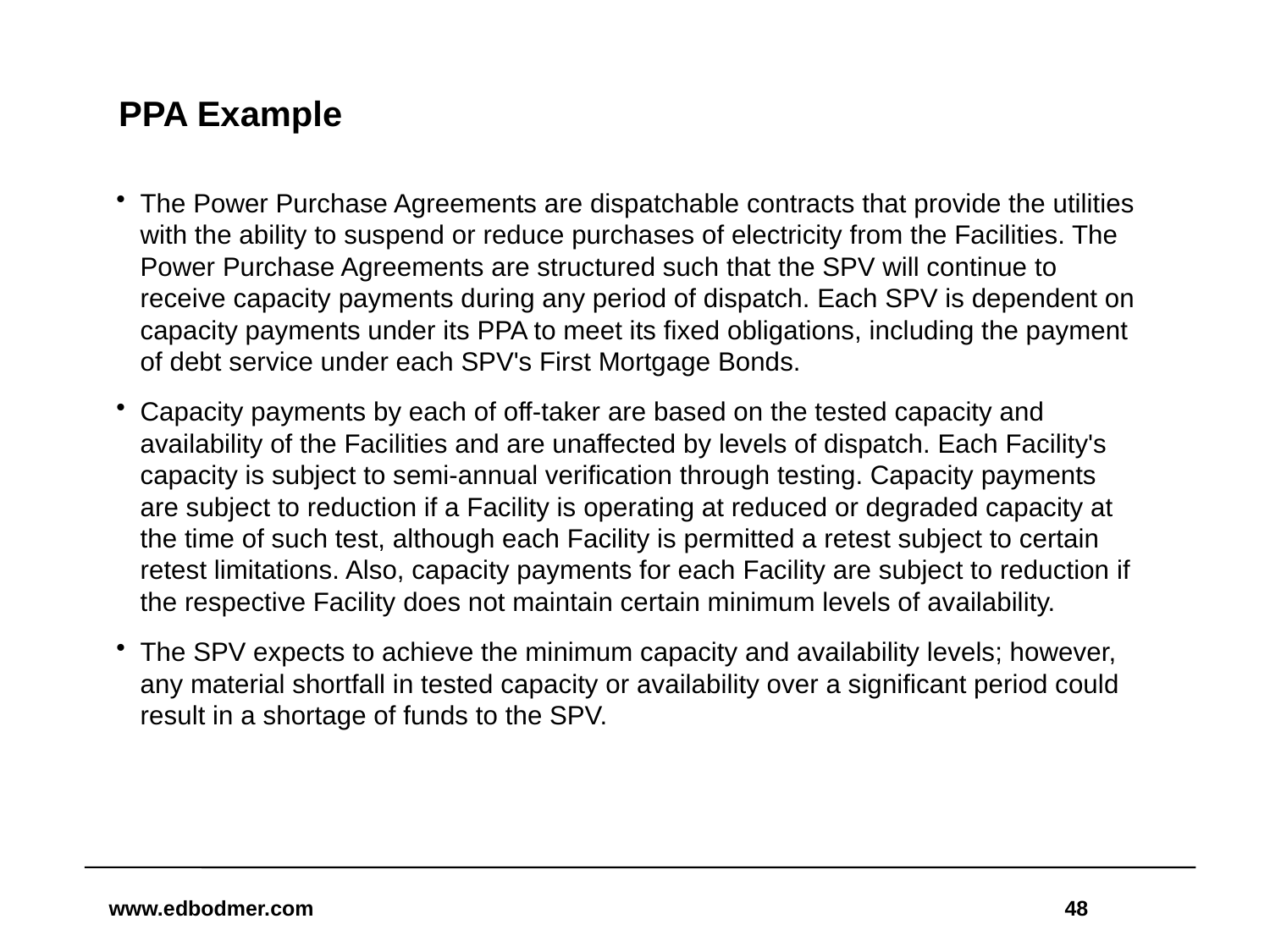

# PPA Example
The Power Purchase Agreements are dispatchable contracts that provide the utilities with the ability to suspend or reduce purchases of electricity from the Facilities. The Power Purchase Agreements are structured such that the SPV will continue to receive capacity payments during any period of dispatch. Each SPV is dependent on capacity payments under its PPA to meet its fixed obligations, including the payment of debt service under each SPV's First Mortgage Bonds.
Capacity payments by each of off-taker are based on the tested capacity and availability of the Facilities and are unaffected by levels of dispatch. Each Facility's capacity is subject to semi-annual verification through testing. Capacity payments are subject to reduction if a Facility is operating at reduced or degraded capacity at the time of such test, although each Facility is permitted a retest subject to certain retest limitations. Also, capacity payments for each Facility are subject to reduction if the respective Facility does not maintain certain minimum levels of availability.
The SPV expects to achieve the minimum capacity and availability levels; however, any material shortfall in tested capacity or availability over a significant period could result in a shortage of funds to the SPV.